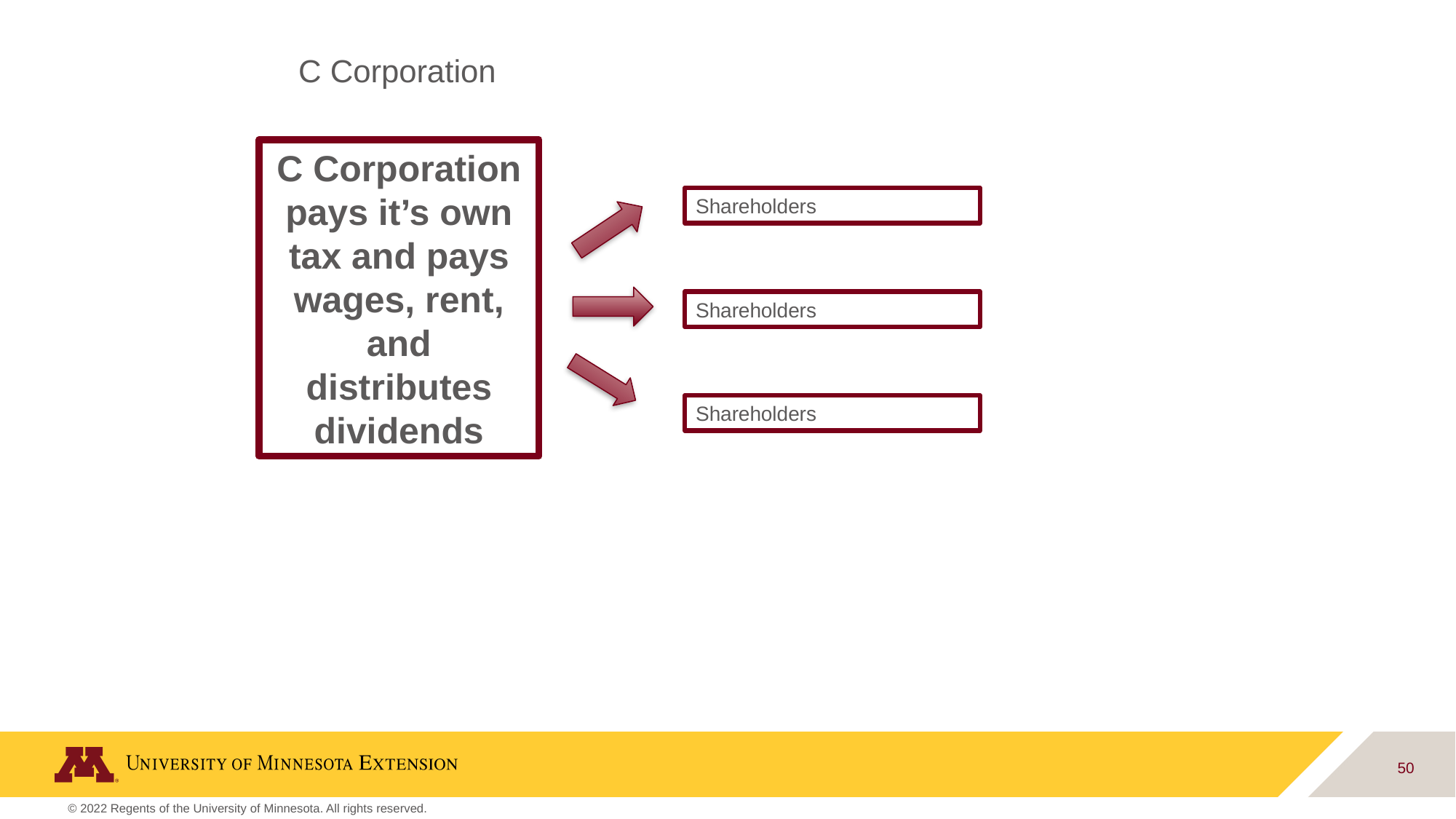

C Corporation
C Corporation pays it’s own tax and pays wages, rent, and distributes dividends
Shareholders

Shareholders

Shareholders